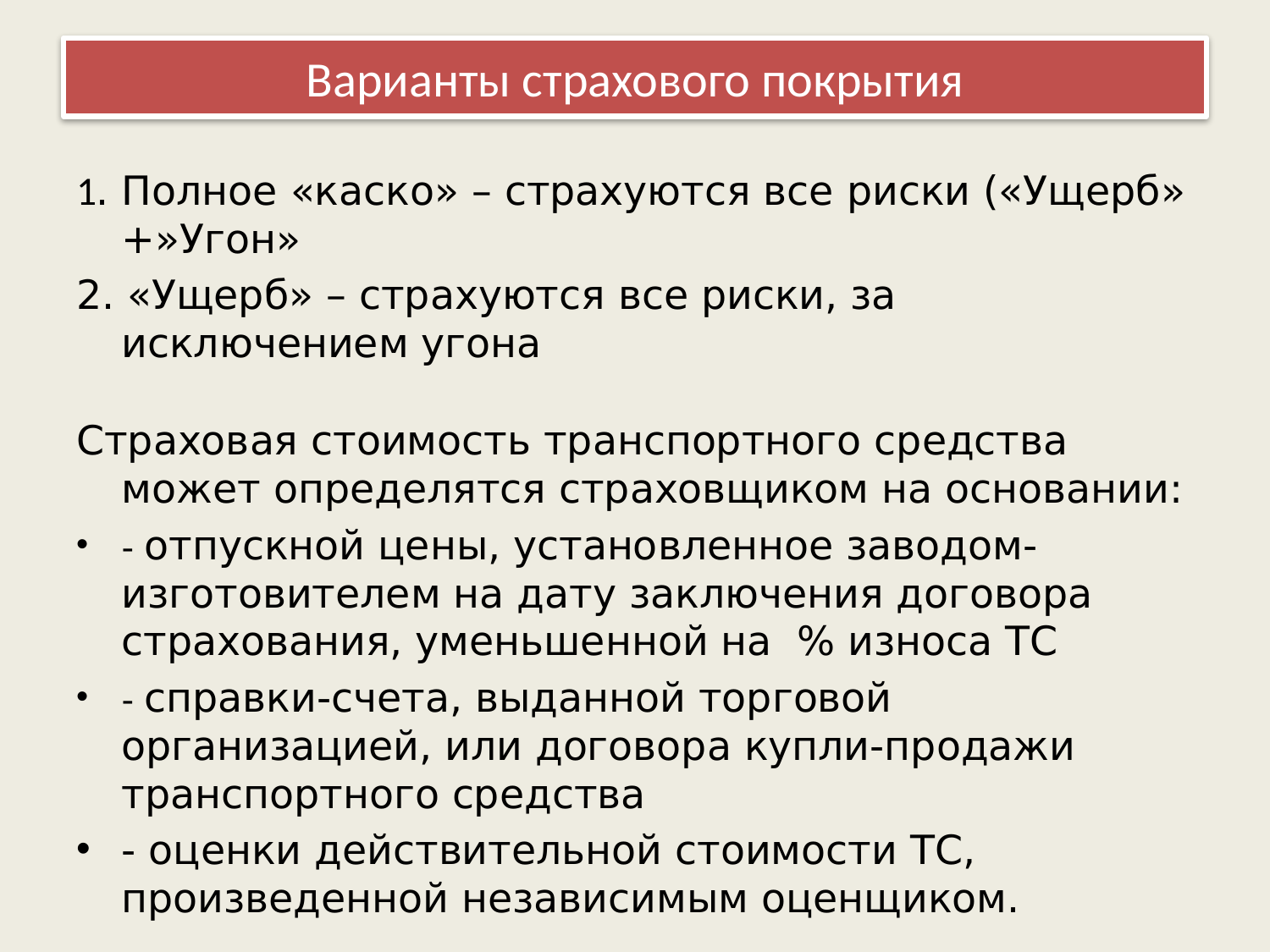

# Варианты страхового покрытия
1. Полное «каско» – страхуются все риски («Ущерб» +»Угон»
2. «Ущерб» – страхуются все риски, за исключением угона

Страховая стоимость транспортного средства может определятся страховщиком на основании:
- отпускной цены, установленное заводом-изготовителем на дату заключения договора страхования, уменьшенной на  % износа ТС
- справки-счета, выданной торговой организацией, или договора купли-продажи транспортного средства
- оценки действительной стоимости ТС, произведенной независимым оценщиком.